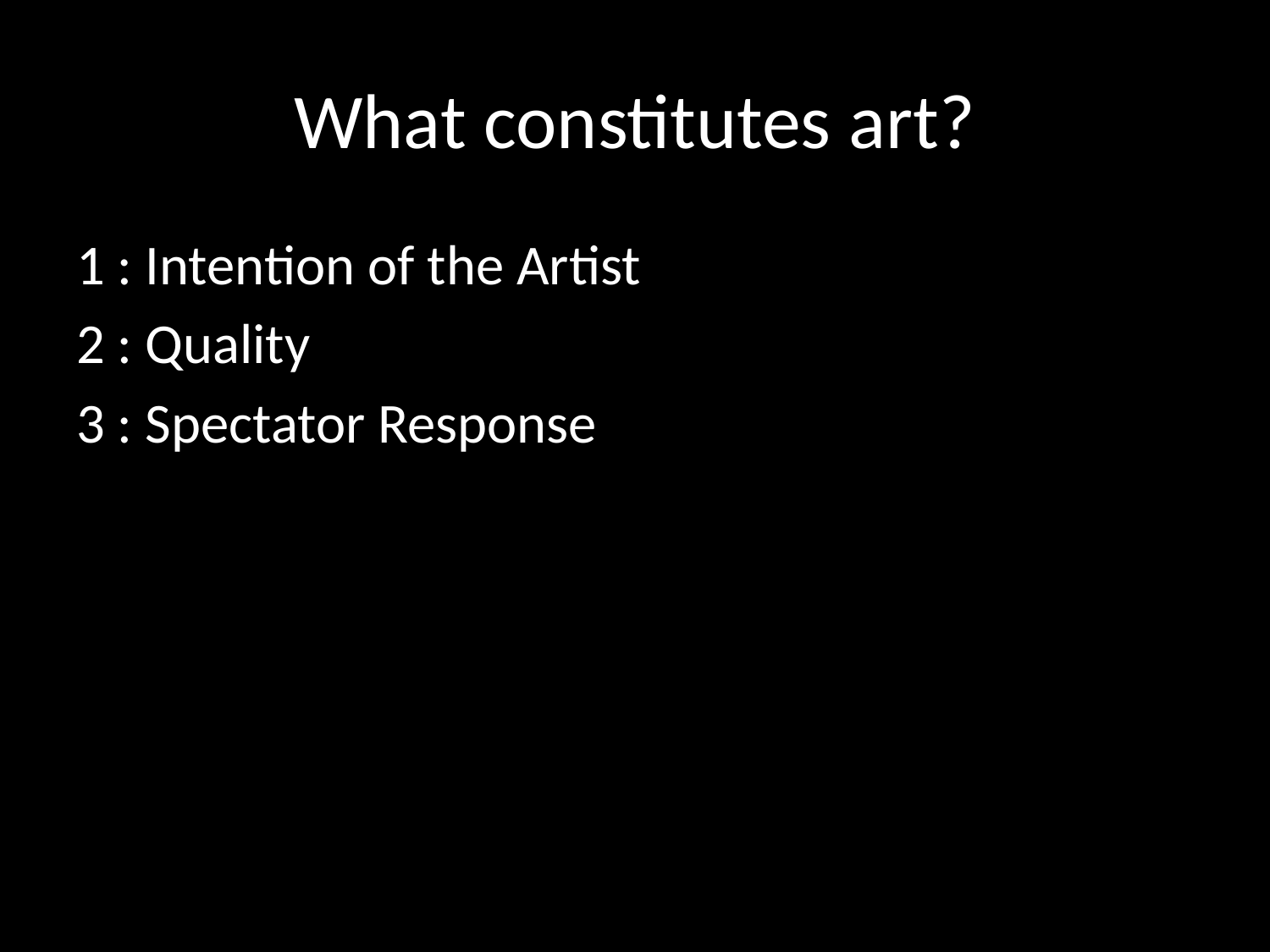

# What constitutes art?
1 : Intention of the Artist
2 : Quality
3 : Spectator Response